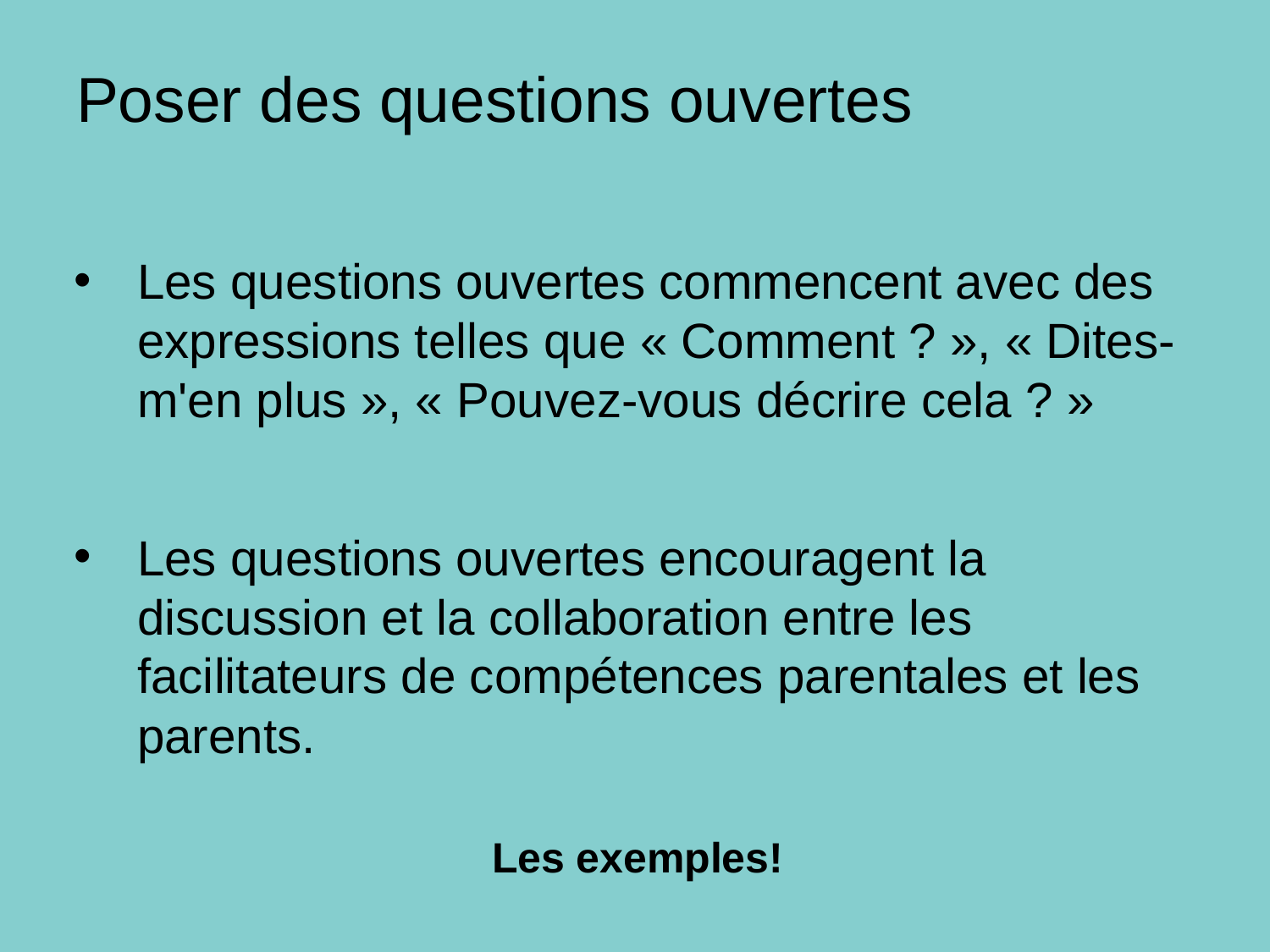

# Poser des questions ouvertes
Les questions ouvertes commencent avec des expressions telles que « Comment ? », « Dites-m'en plus », « Pouvez-vous décrire cela ? »

Les questions ouvertes encouragent la discussion et la collaboration entre les facilitateurs de compétences parentales et les parents.

Les exemples!